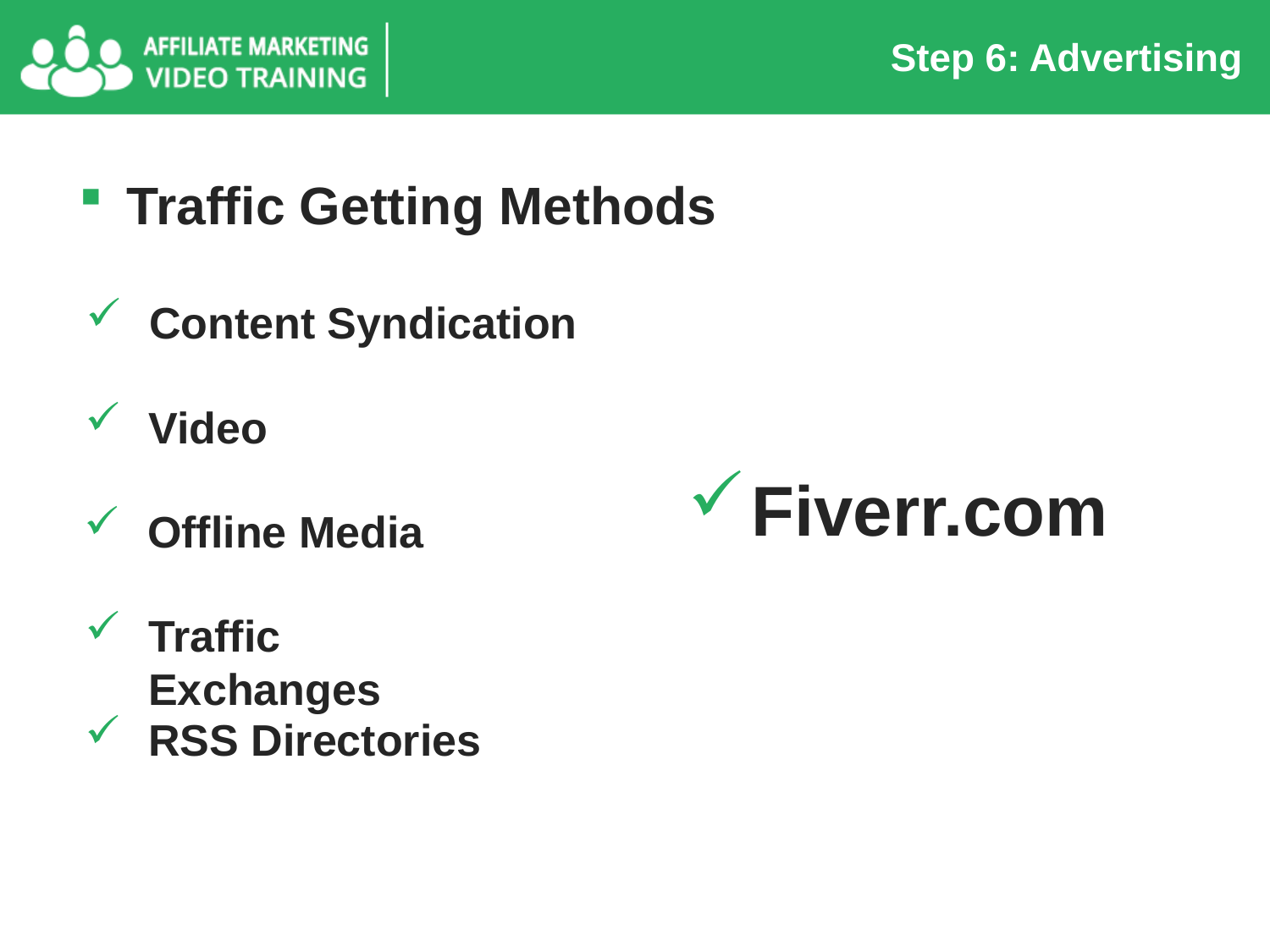

Step 6: Advertising
Traffic Getting Methods
Content Syndication
Video
Fiverr.com
Offline Media
Traffic Exchanges
RSS Directories